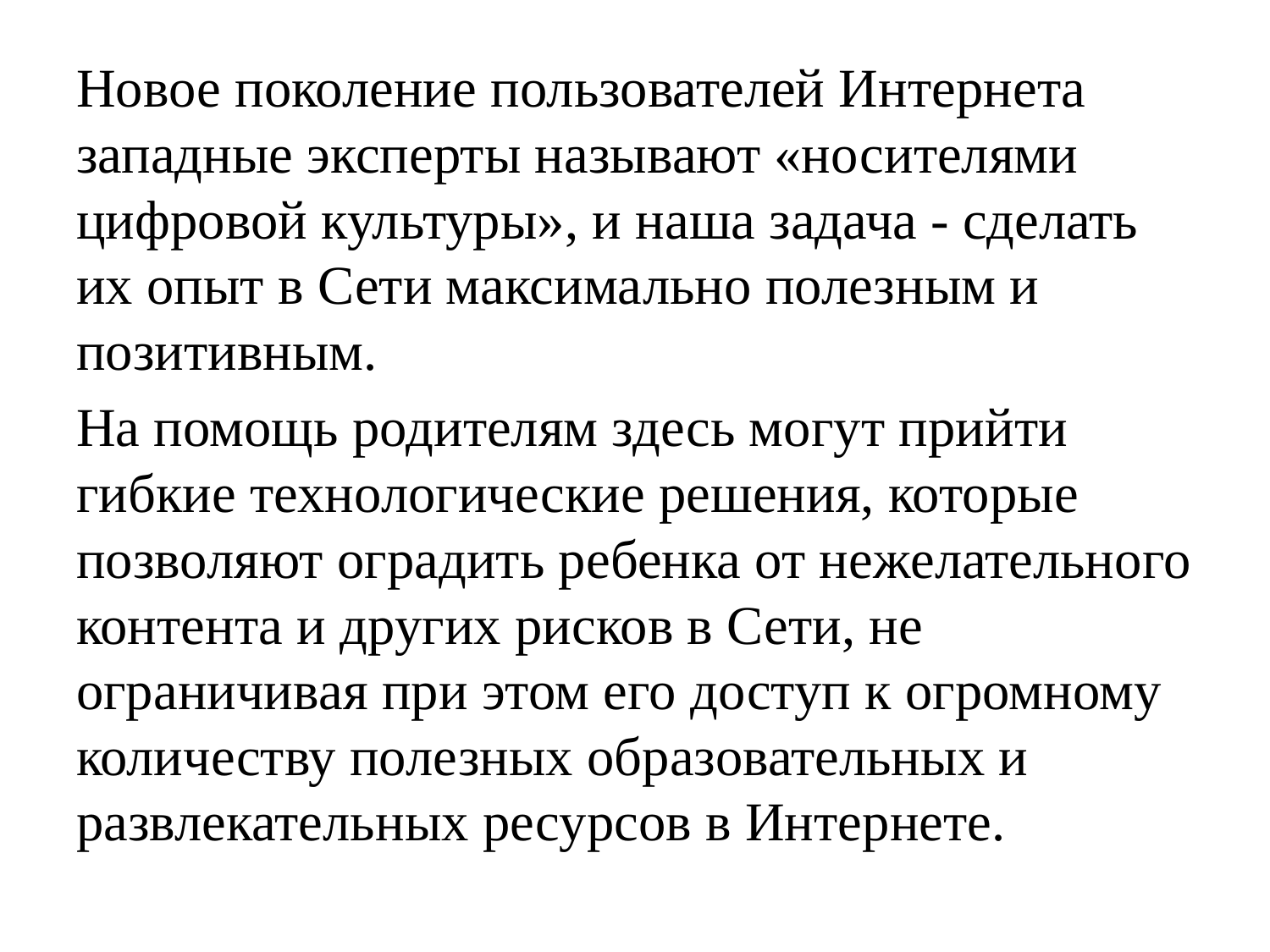

Новое поколение пользователей Интернета западные эксперты называют «носителями цифровой культуры», и наша задача - сделать их опыт в Сети максимально полезным и позитивным.
На помощь родителям здесь могут прийти гибкие технологические решения, которые позволяют оградить ребенка от нежелательного контента и других рисков в Сети, не ограничивая при этом его доступ к огромному количеству полезных образовательных и развлекательных ресурсов в Интернете.